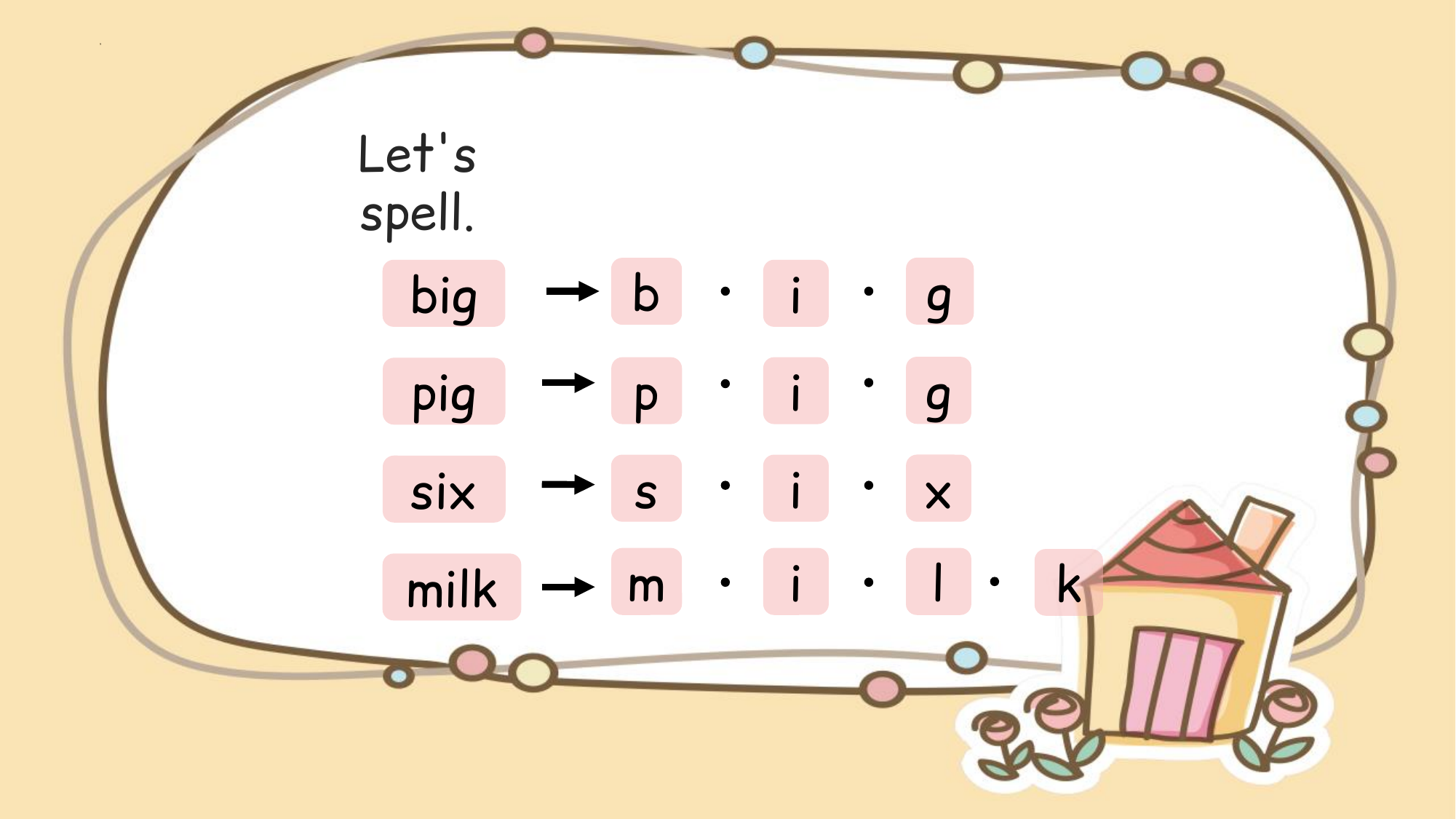

Let's spell.
g
b
big
i

g
p
i
pig

s
i
x
six

m
i
l
k
milk